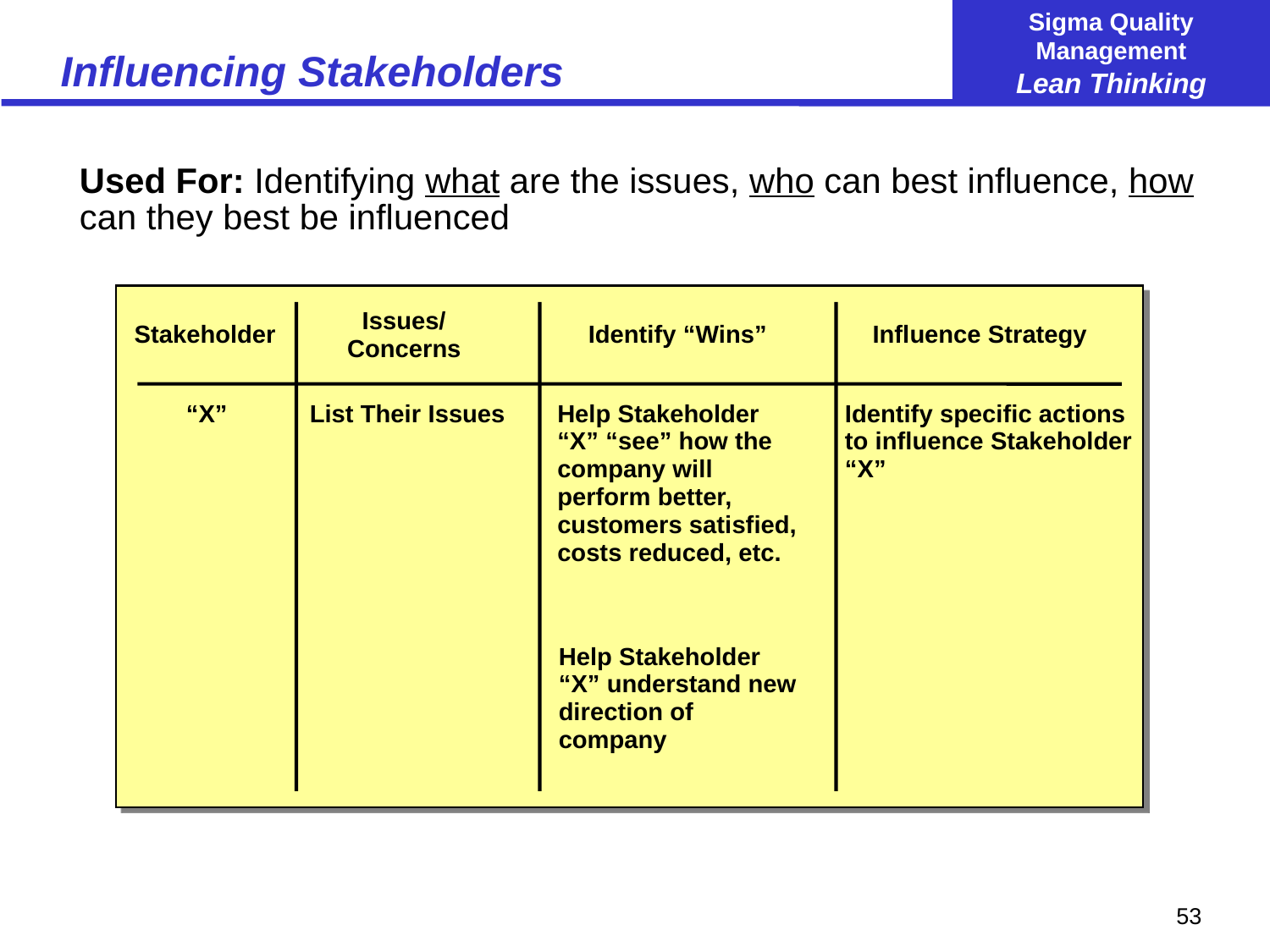

# Influencing Stakeholders
Used For: Identifying what are the issues, who can best influence, how can they best be influenced

Issues/
Concerns
Stakeholder
Identify “Wins”
Influence Strategy

“X”
List Their Issues
Help Stakeholder “X” “see” how the company will perform better, customers satisfied, costs reduced, etc.
Identify specific actions to influence Stakeholder “X”
Help Stakeholder “X” understand new direction of company